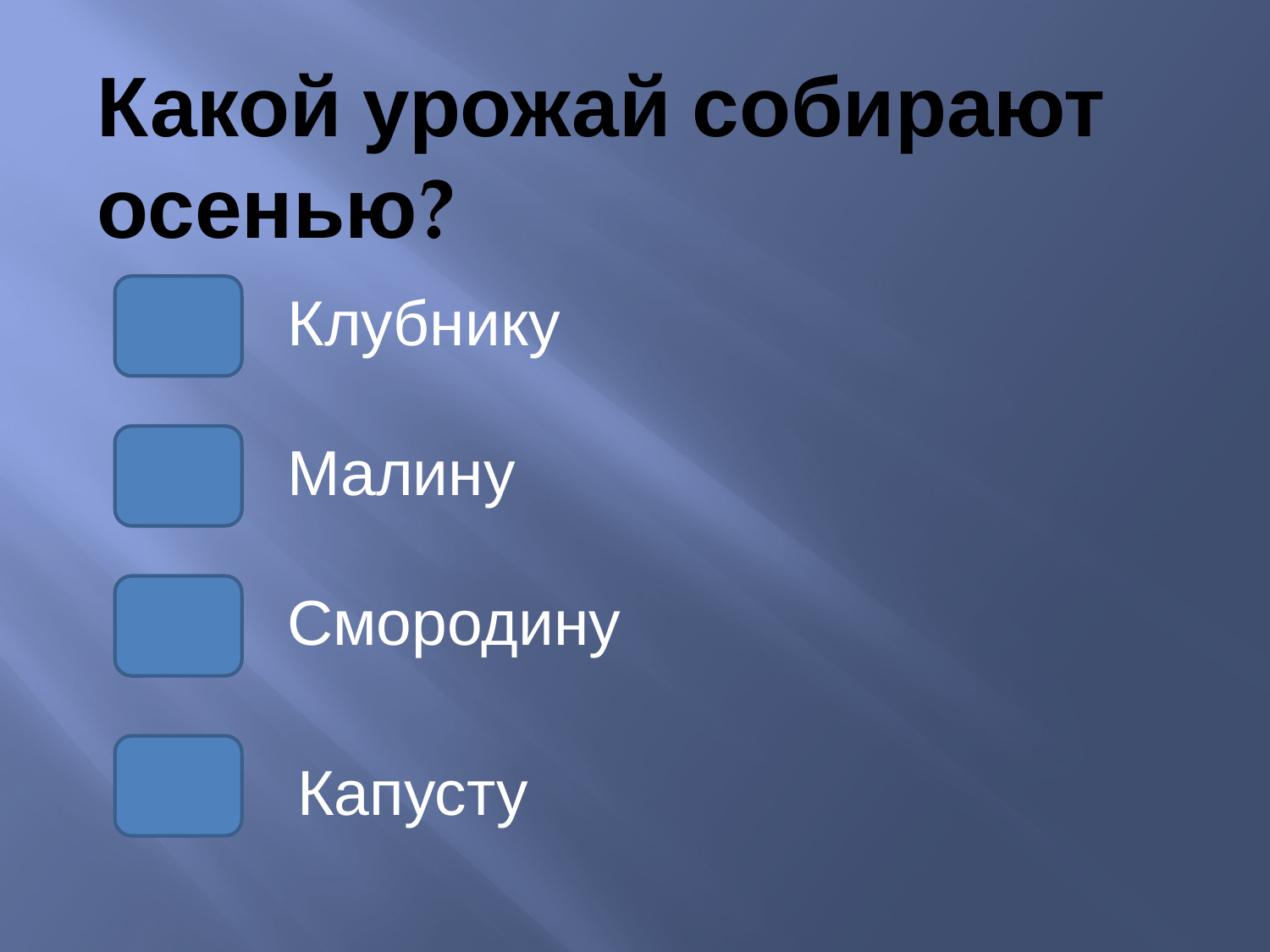

Какой урожай собирают осенью?

Клубнику

Малину

Смородину

Капусту